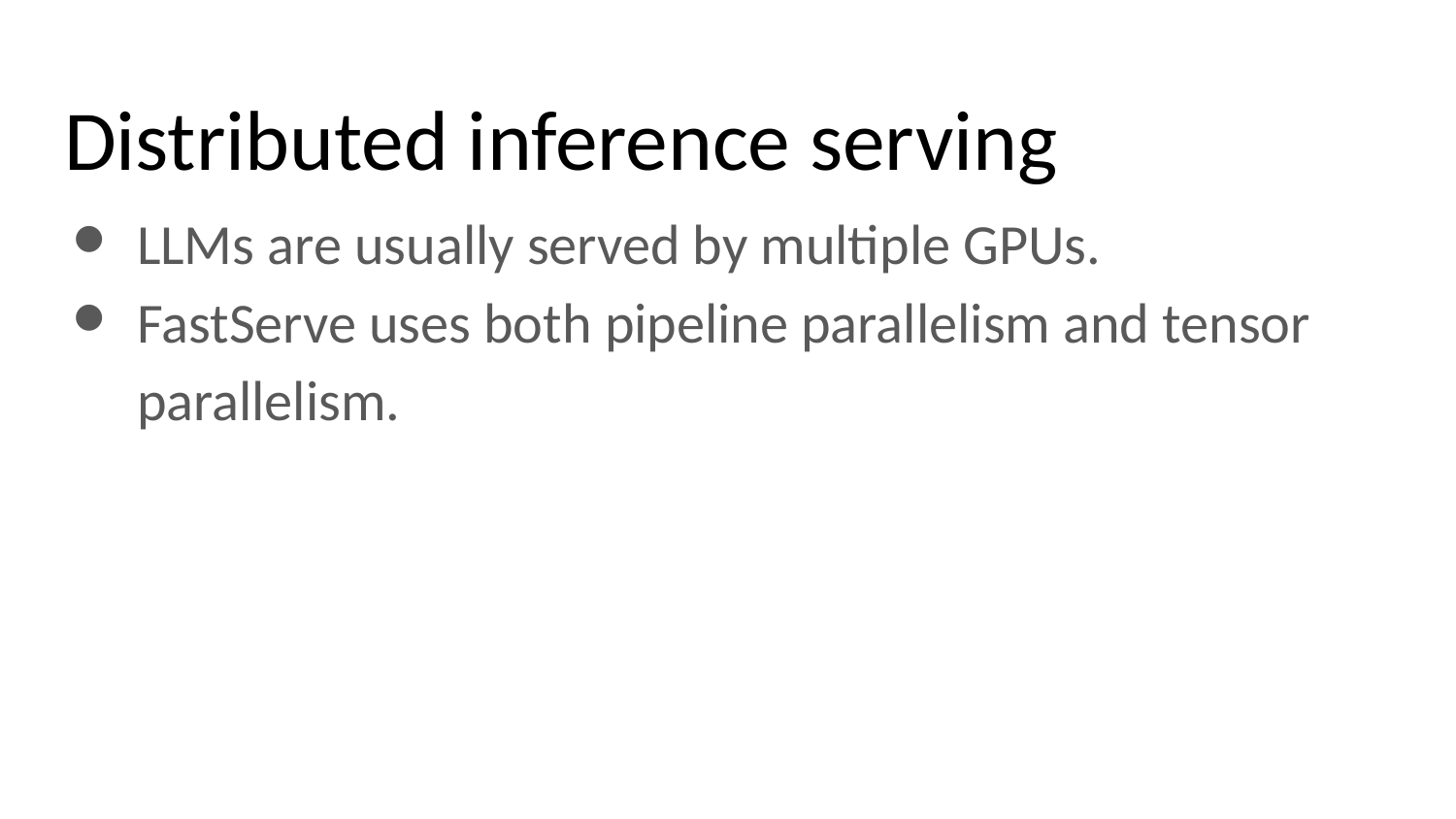

# Distributed inference serving
LLMs are usually served by multiple GPUs.
FastServe uses both pipeline parallelism and tensor parallelism.